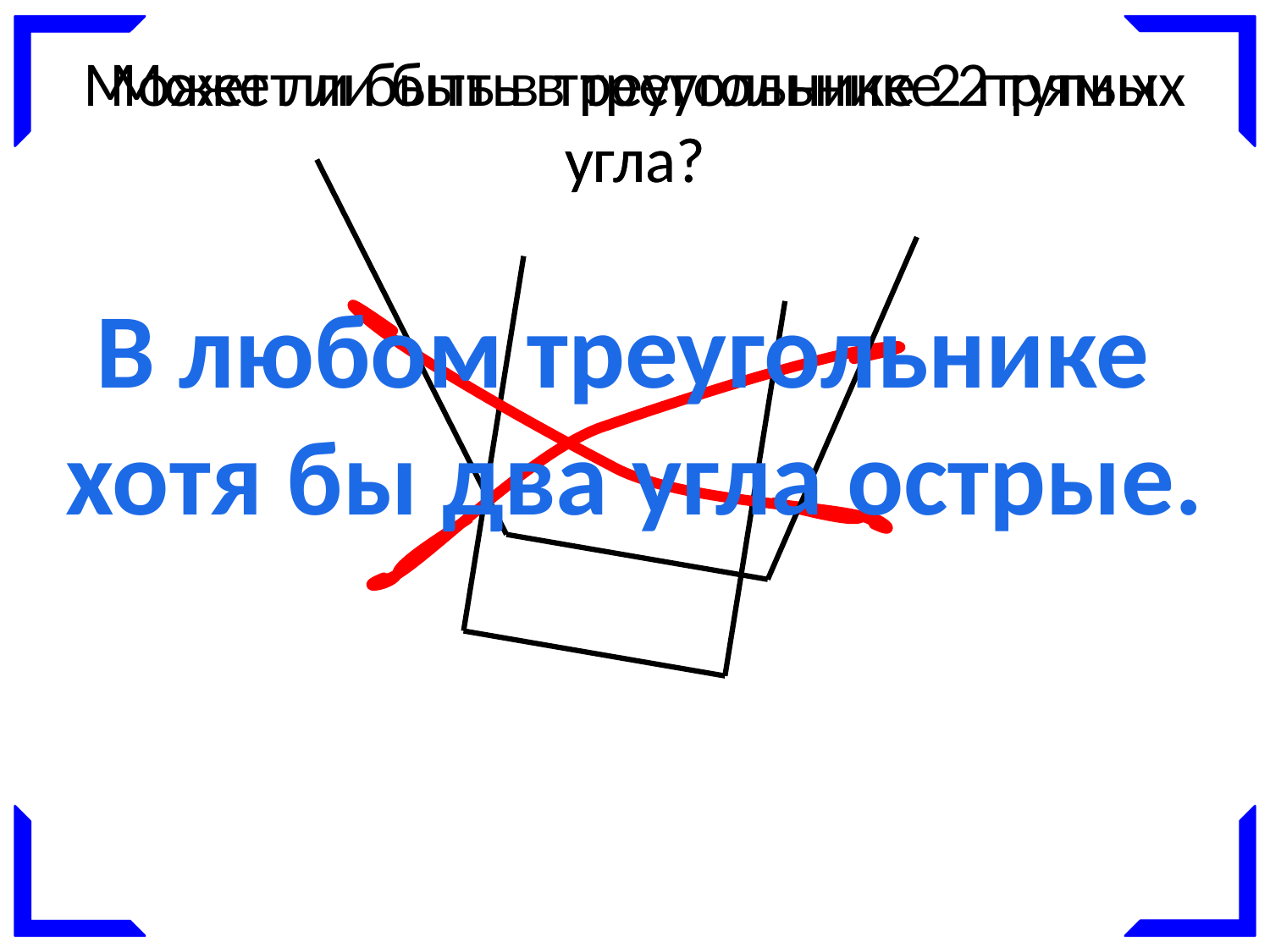

Может ли быть в треугольнике 2 тупых
 угла?
Может ли быть в треугольнике 2 прямых
 угла?
В любом треугольнике
хотя бы два угла острые.